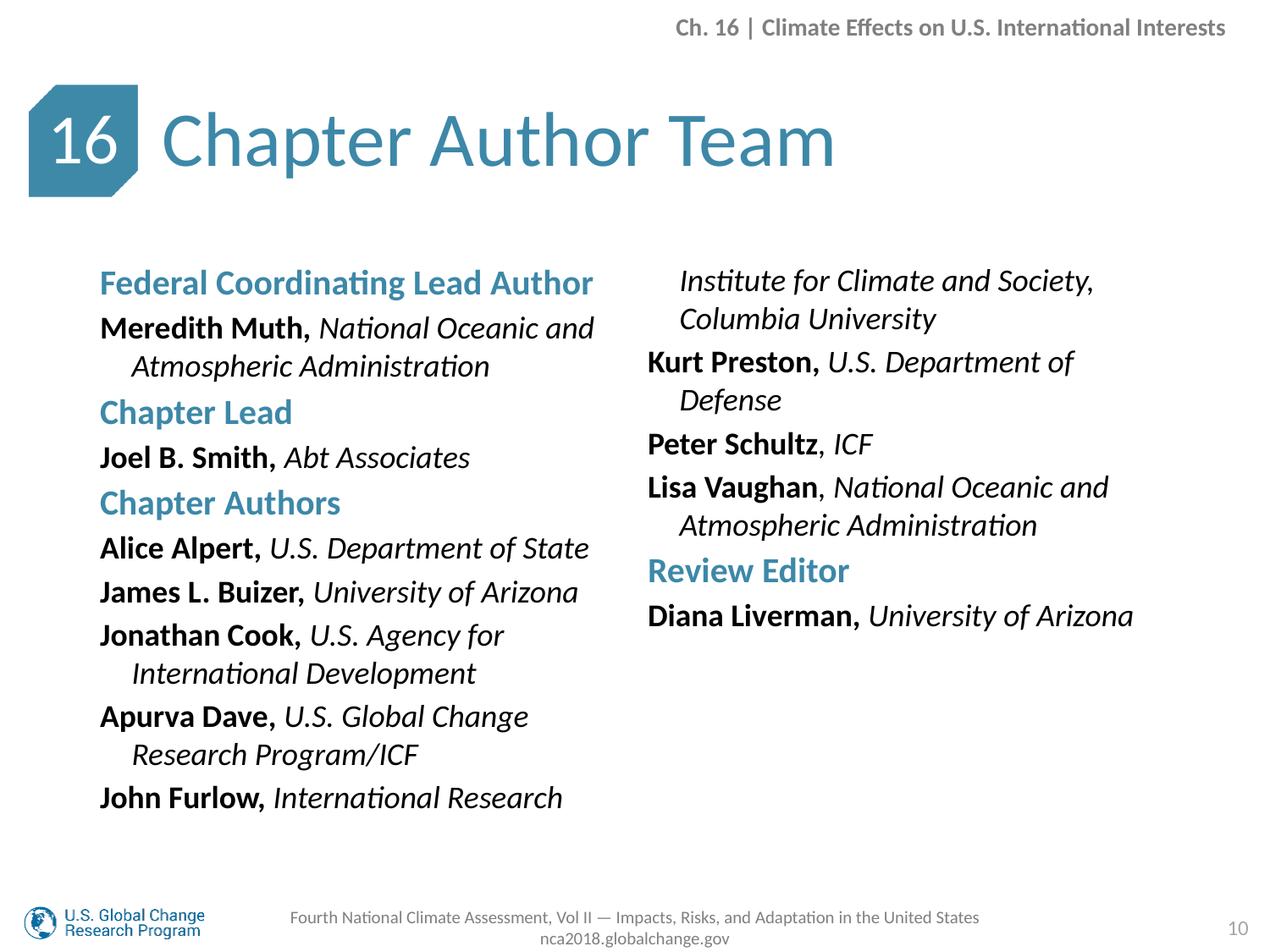

Ch. 16 | Climate Effects on U.S. International Interests
Chapter Author Team
16
Federal Coordinating Lead Author
Meredith Muth, National Oceanic and Atmospheric Administration
Chapter Lead
Joel B. Smith, Abt Associates
Chapter Authors
Alice Alpert, U.S. Department of State
James L. Buizer, University of Arizona
Jonathan Cook, U.S. Agency for International Development
Apurva Dave, U.S. Global Change Research Program/ICF
John Furlow, International Research Institute for Climate and Society, Columbia University
Kurt Preston, U.S. Department of Defense
Peter Schultz, ICF
Lisa Vaughan, National Oceanic and Atmospheric Administration
Review Editor
Diana Liverman, University of Arizona